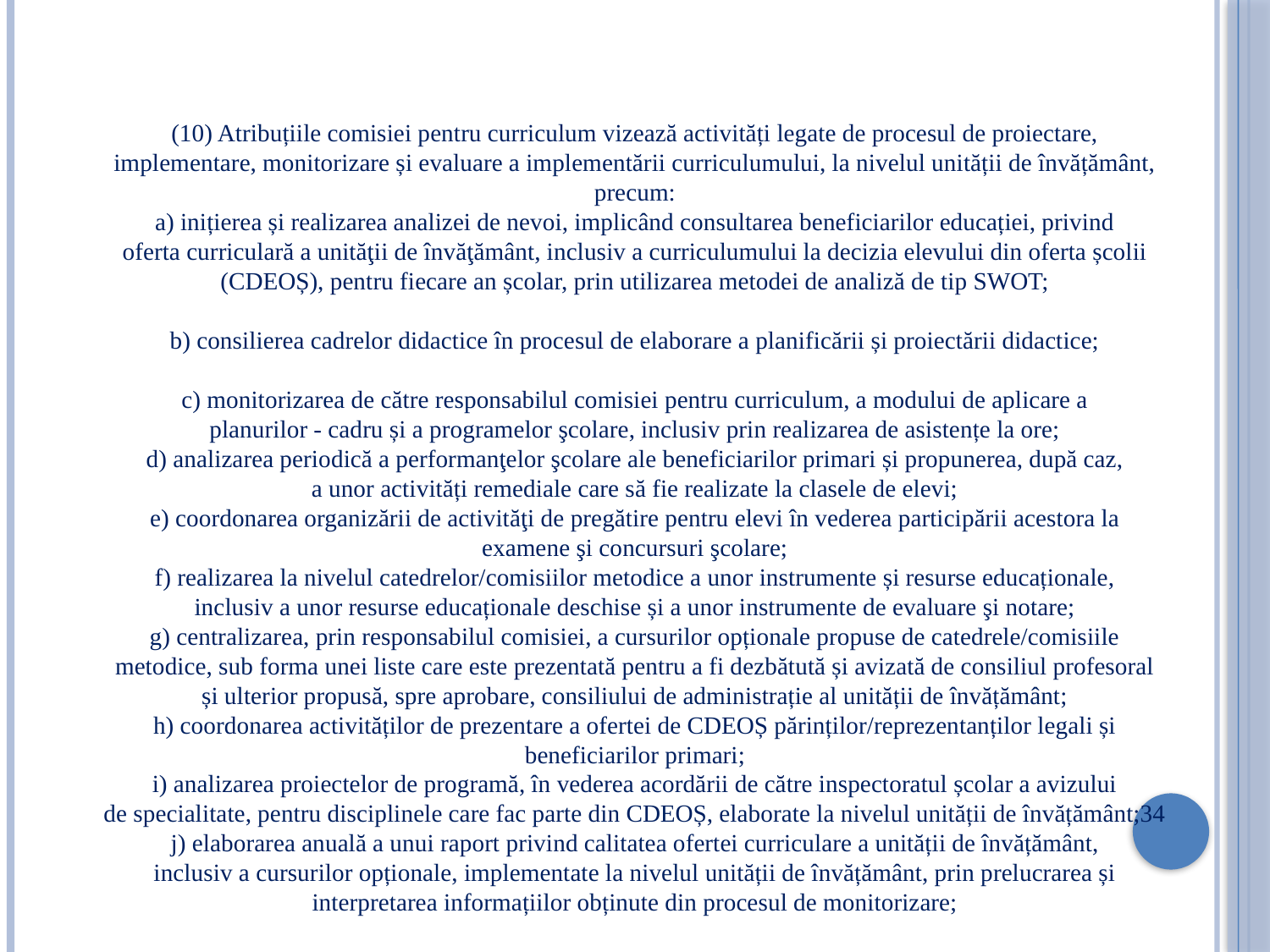

# (10) Atribuțiile comisiei pentru curriculum vizează activități legate de procesul de proiectare, implementare, monitorizare și evaluare a implementării curriculumului, la nivelul unității de învățământ, precum: a) inițierea și realizarea analizei de nevoi, implicând consultarea beneficiarilor educației, privind oferta curriculară a unităţii de învăţământ, inclusiv a curriculumului la decizia elevului din oferta școlii (CDEOȘ), pentru fiecare an școlar, prin utilizarea metodei de analiză de tip SWOT; b) consilierea cadrelor didactice în procesul de elaborare a planificării și proiectării didactice; c) monitorizarea de către responsabilul comisiei pentru curriculum, a modului de aplicare a planurilor - cadru și a programelor şcolare, inclusiv prin realizarea de asistențe la ore; d) analizarea periodică a performanţelor şcolare ale beneficiarilor primari și propunerea, după caz, a unor activități remediale care să fie realizate la clasele de elevi; e) coordonarea organizării de activităţi de pregătire pentru elevi în vederea participării acestora la examene şi concursuri şcolare; f) realizarea la nivelul catedrelor/comisiilor metodice a unor instrumente și resurse educaționale, inclusiv a unor resurse educaționale deschise și a unor instrumente de evaluare şi notare; g) centralizarea, prin responsabilul comisiei, a cursurilor opționale propuse de catedrele/comisiile metodice, sub forma unei liste care este prezentată pentru a fi dezbătută și avizată de consiliul profesoral și ulterior propusă, spre aprobare, consiliului de administrație al unității de învățământ; h) coordonarea activităților de prezentare a ofertei de CDEOȘ părinților/reprezentanților legali și beneficiarilor primari; i) analizarea proiectelor de programă, în vederea acordării de către inspectoratul școlar a avizului de specialitate, pentru disciplinele care fac parte din CDEOȘ, elaborate la nivelul unității de învățământ;34 j) elaborarea anuală a unui raport privind calitatea ofertei curriculare a unității de învățământ, inclusiv a cursurilor opționale, implementate la nivelul unității de învățământ, prin prelucrarea și interpretarea informațiilor obținute din procesul de monitorizare;